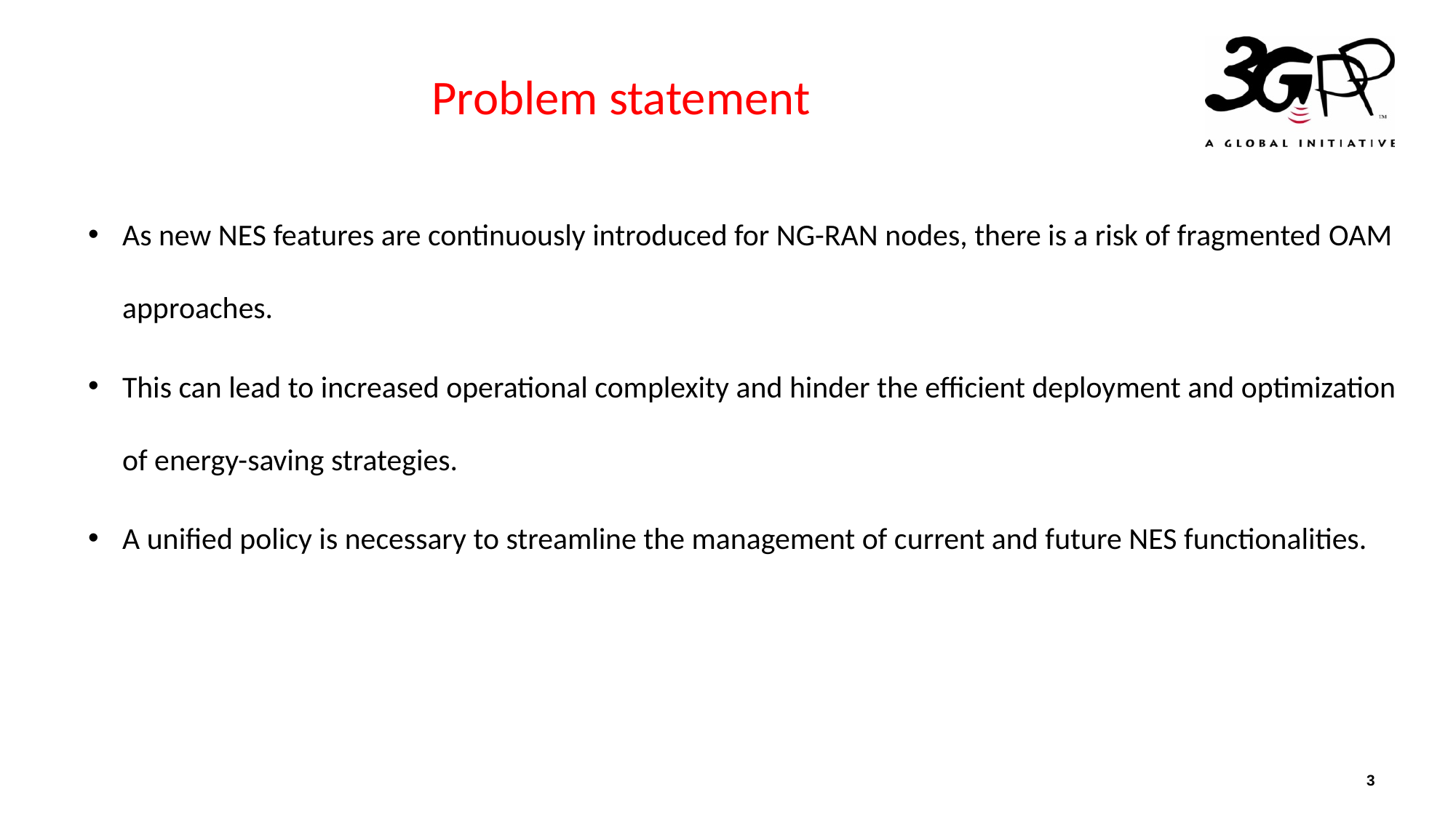

# Problem statement
As new NES features are continuously introduced for NG-RAN nodes, there is a risk of fragmented OAM approaches.
This can lead to increased operational complexity and hinder the efficient deployment and optimization of energy-saving strategies.
A unified policy is necessary to streamline the management of current and future NES functionalities.